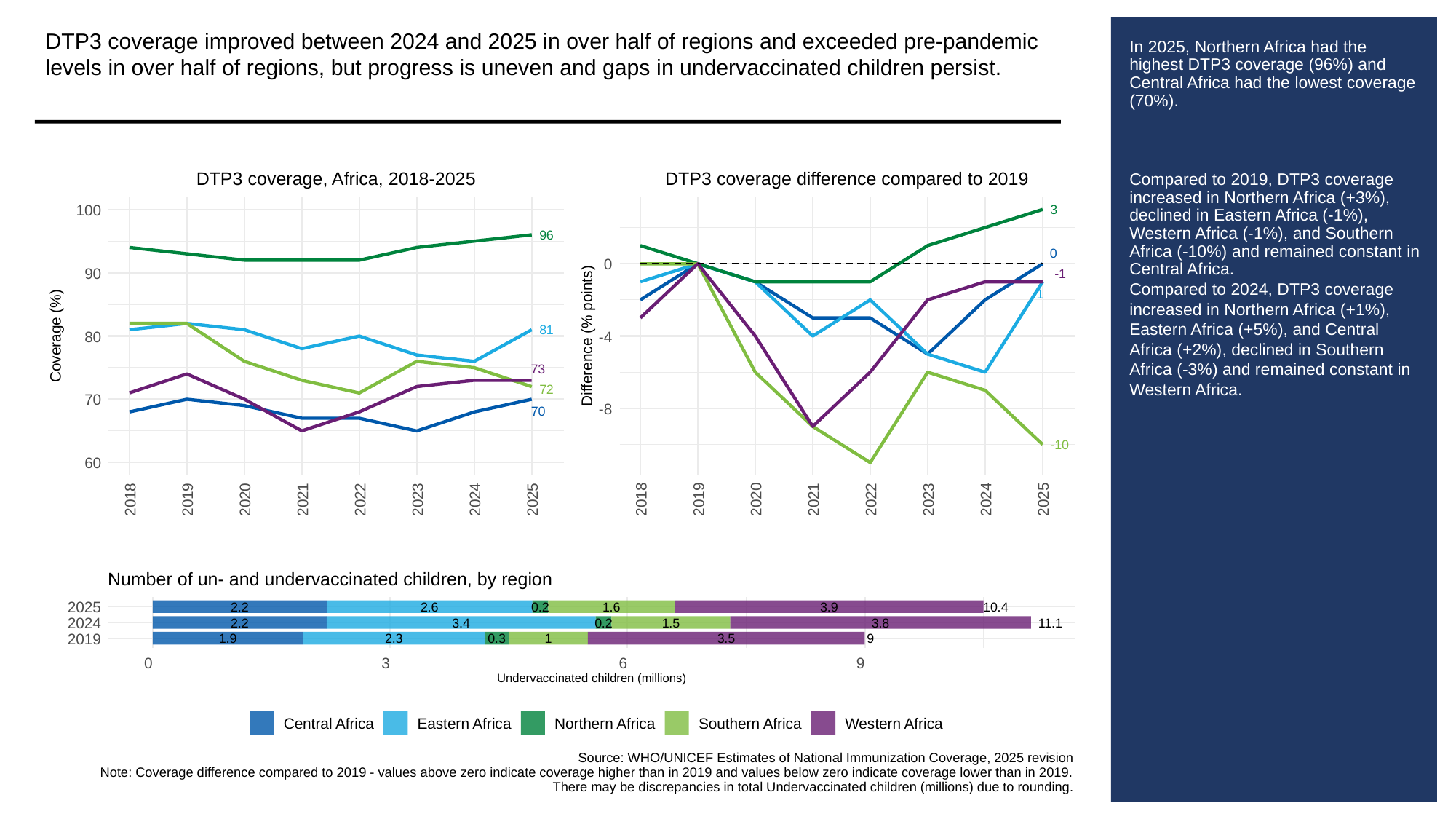

DTP3 coverage improved between 2024 and 2025 in over half of regions and exceeded pre-pandemic levels in over half of regions, but progress is uneven and gaps in undervaccinated children persist.
# In 2025, Northern Africa had the highest DTP3 coverage (96%) and Central Africa had the lowest coverage (70%).

Compared to 2019, DTP3 coverage increased in Northern Africa (+3%), declined in Eastern Africa (-1%), Western Africa (-1%), and Southern Africa (-10%) and remained constant in Central Africa.
Compared to 2024, DTP3 coverage increased in Northern Africa (+1%), Eastern Africa (+5%), and Central Africa (+2%), declined in Southern Africa (-3%) and remained constant in Western Africa.

DTP3 coverage, Africa, 2018-2025
DTP3 coverage difference compared to 2019

100
3

96

0
0

90
-1

-1

81
Coverage (%)
80
Difference (% points)
-4

73

72
70

-8
70

-10

60

2018
2019
2020
2021
2022
2023
2024
2025
2018
2019
2020
2021
2022
2023
2024
2025
Number of un- and undervaccinated children, by region

2025
2.2
2.6
0.2
1.6
3.9
10.4

2024
2.2
3.4
0.2
1.5
3.8
11.1

2019
1.9
2.3
0.3
1
3.5
9

0
3
6
9
Undervaccinated children (millions)

Central Africa
Eastern Africa
Northern Africa
Southern Africa
Western Africa
Source: WHO/UNICEF Estimates of National Immunization Coverage, 2025 revision
Note: Coverage difference compared to 2019 - values above zero indicate coverage higher than in 2019 and values below zero indicate coverage lower than in 2019.
There may be discrepancies in total Undervaccinated children (millions) due to rounding.